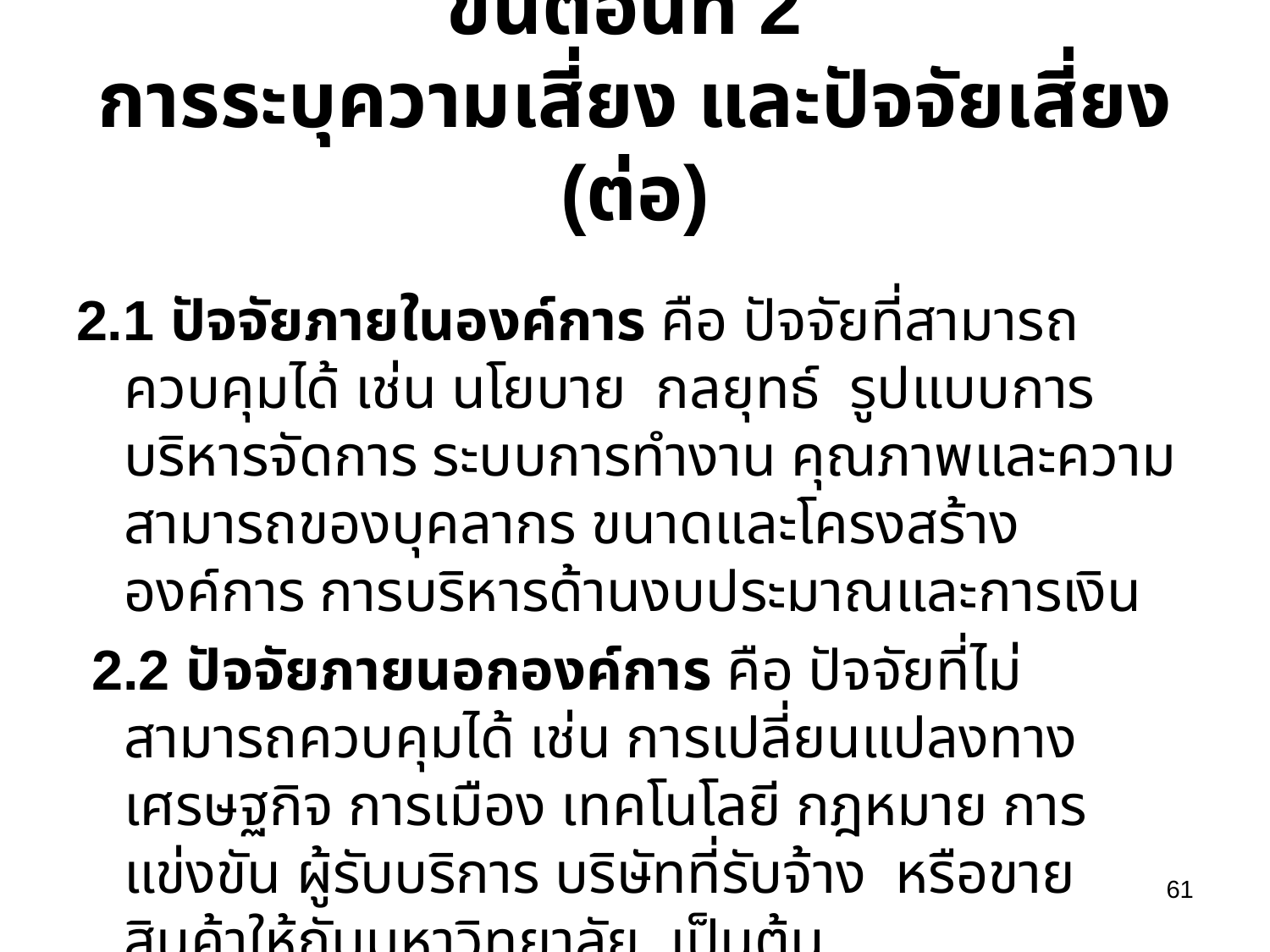

# ขั้นตอนที่ 2 การระบุความเสี่ยง และปัจจัยเสี่ยง (ต่อ)
2.1 ปัจจัยภายในองค์การ คือ ปัจจัยที่สามารถควบคุมได้ เช่น นโยบาย  กลยุทธ์  รูปแบบการบริหารจัดการ ระบบการทำงาน คุณภาพและความสามารถของบุคลากร ขนาดและโครงสร้างองค์การ การบริหารด้านงบประมาณและการเงิน
 2.2 ปัจจัยภายนอกองค์การ คือ ปัจจัยที่ไม่สามารถควบคุมได้ เช่น การเปลี่ยนแปลงทางเศรษฐกิจ การเมือง เทคโนโลยี กฎหมาย การแข่งขัน ผู้รับบริการ บริษัทที่รับจ้าง  หรือขายสินค้าให้กับมหาวิทยาลัย  เป็นต้น
61